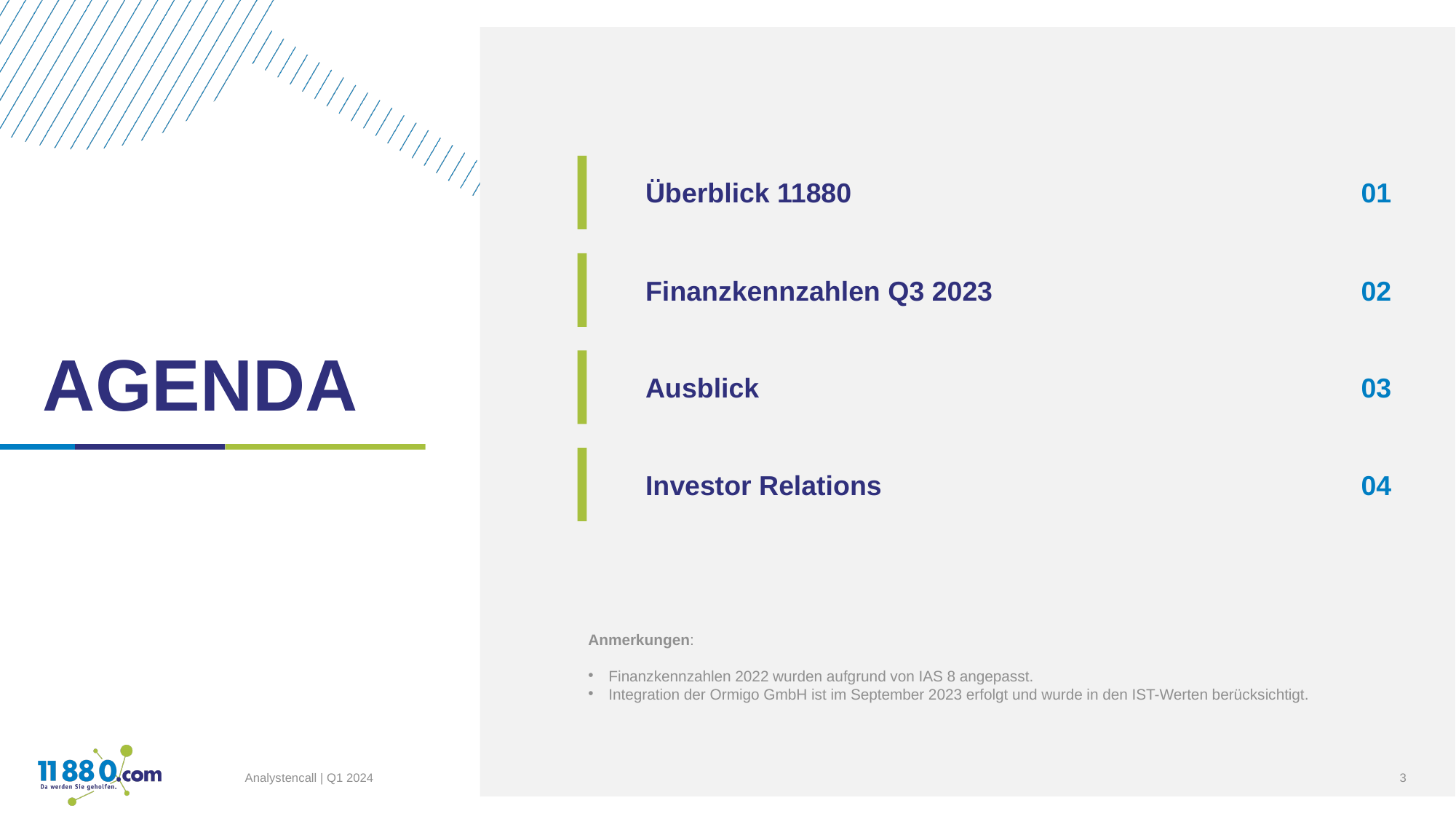

Überblick 11880
01

Finanzkennzahlen Q3 2023
02

Ausblick
03

Investor Relations
04
Anmerkungen:

Finanzkennzahlen 2022 wurden aufgrund von IAS 8 angepasst.
Integration der Ormigo GmbH ist im September 2023 erfolgt und wurde in den IST-Werten berücksichtigt.